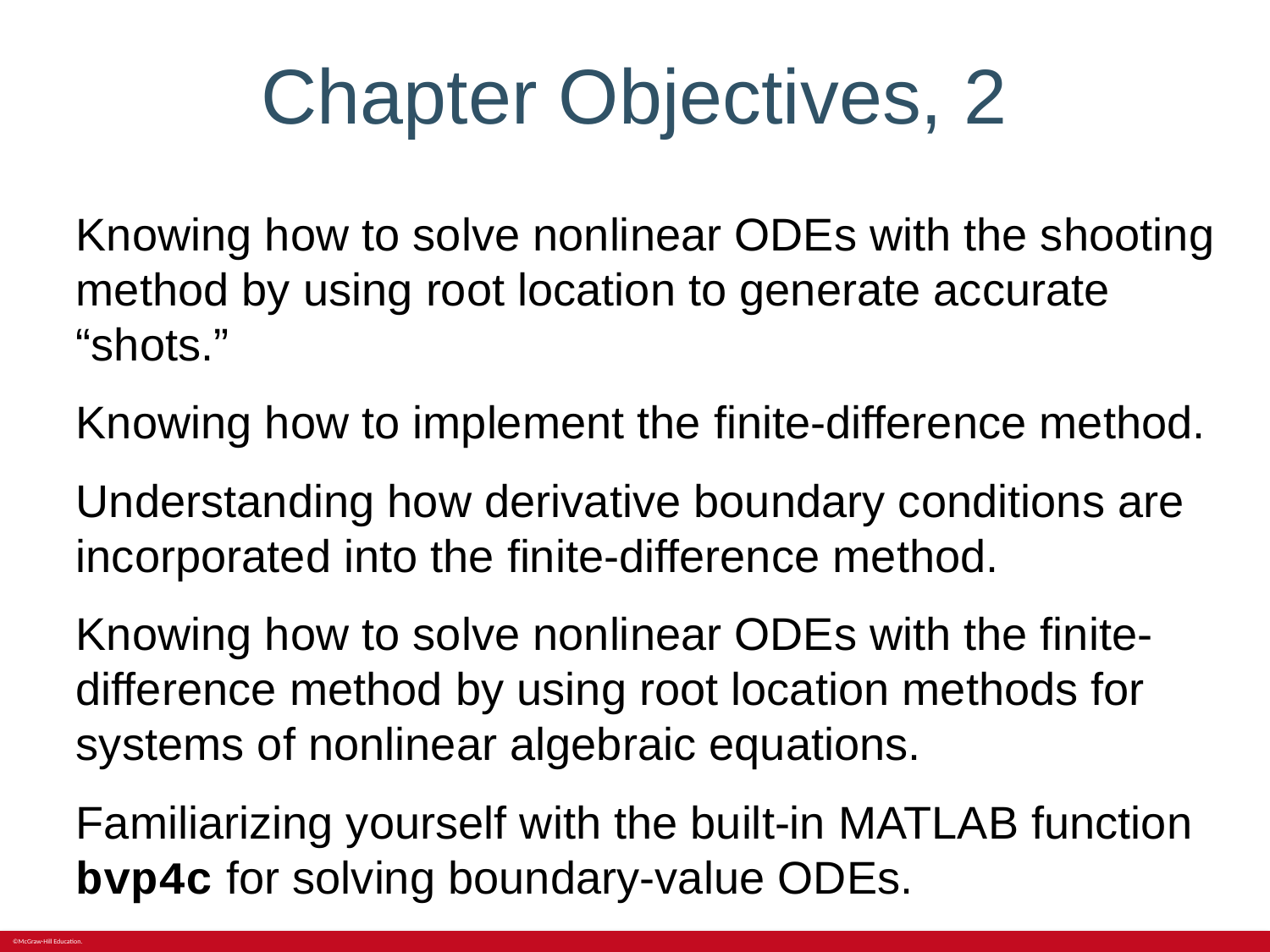

# Chapter Objectives, 2
Knowing how to solve nonlinear ODEs with the shooting method by using root location to generate accurate “shots.”
Knowing how to implement the finite-difference method.
Understanding how derivative boundary conditions are incorporated into the finite-difference method.
Knowing how to solve nonlinear ODEs with the finite-difference method by using root location methods for systems of nonlinear algebraic equations.
Familiarizing yourself with the built-in MATLAB function bvp4c for solving boundary-value ODEs.